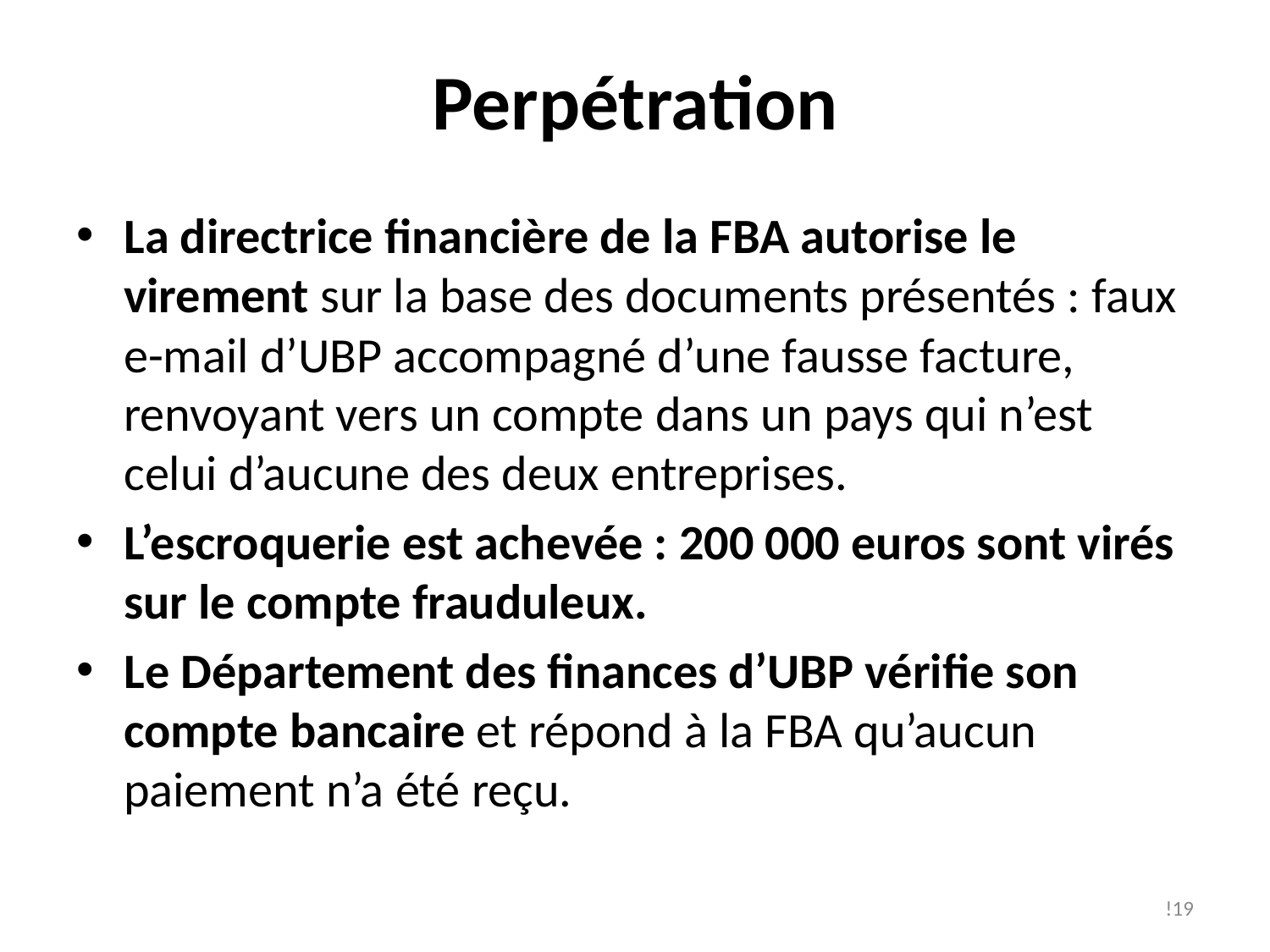

# Perpétration
La directrice financière de la FBA autorise le virement sur la base des documents présentés : faux e-mail d’UBP accompagné d’une fausse facture, renvoyant vers un compte dans un pays qui n’est celui d’aucune des deux entreprises.
L’escroquerie est achevée : 200 000 euros sont virés sur le compte frauduleux.
Le Département des finances d’UBP vérifie son compte bancaire et répond à la FBA qu’aucun paiement n’a été reçu.
!19